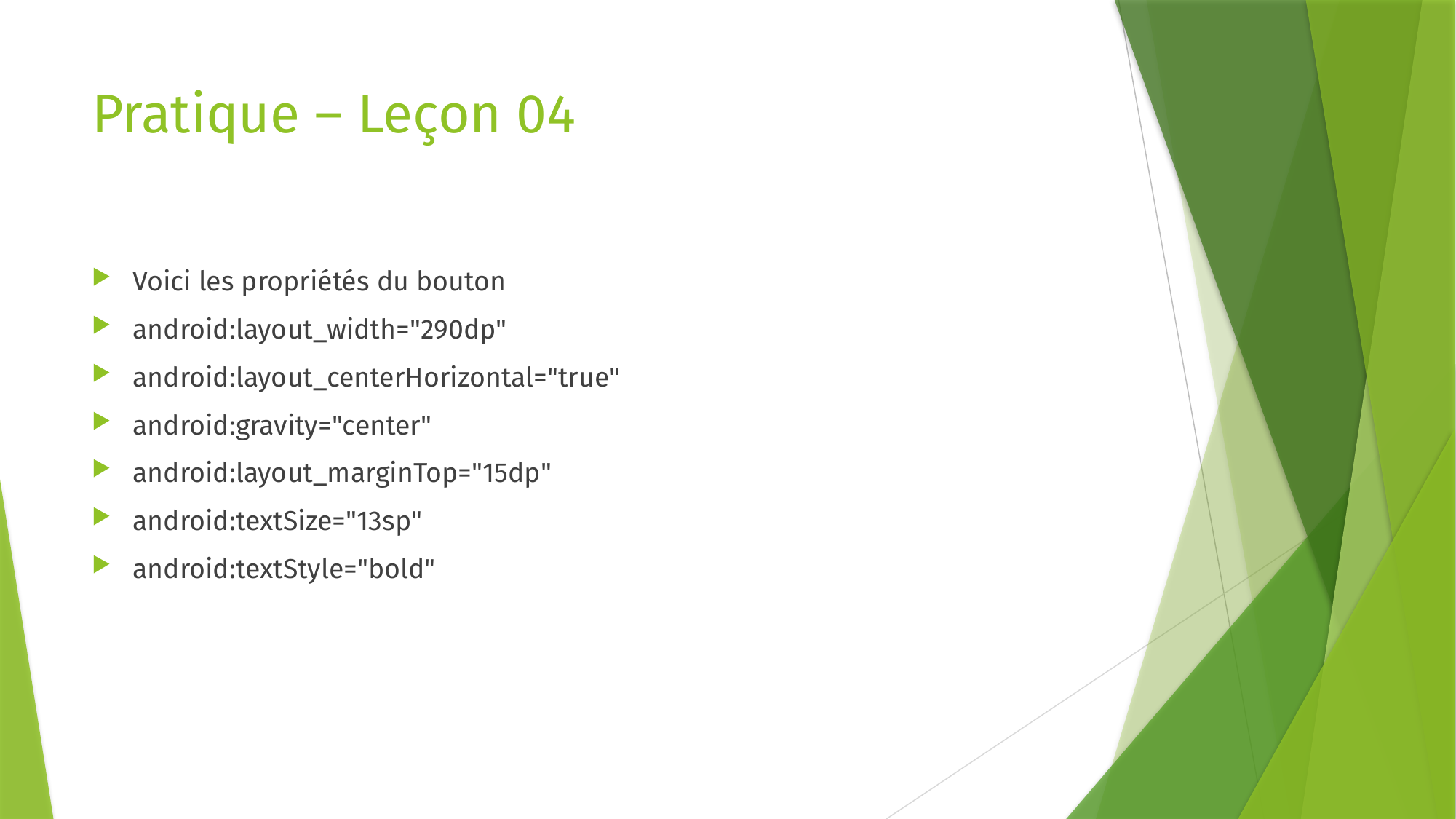

# Pratique – Leçon 04
Voici les propriétés du bouton
android:layout_width="290dp"
android:layout_centerHorizontal="true"
android:gravity="center"
android:layout_marginTop="15dp"
android:textSize="13sp"
android:textStyle="bold"